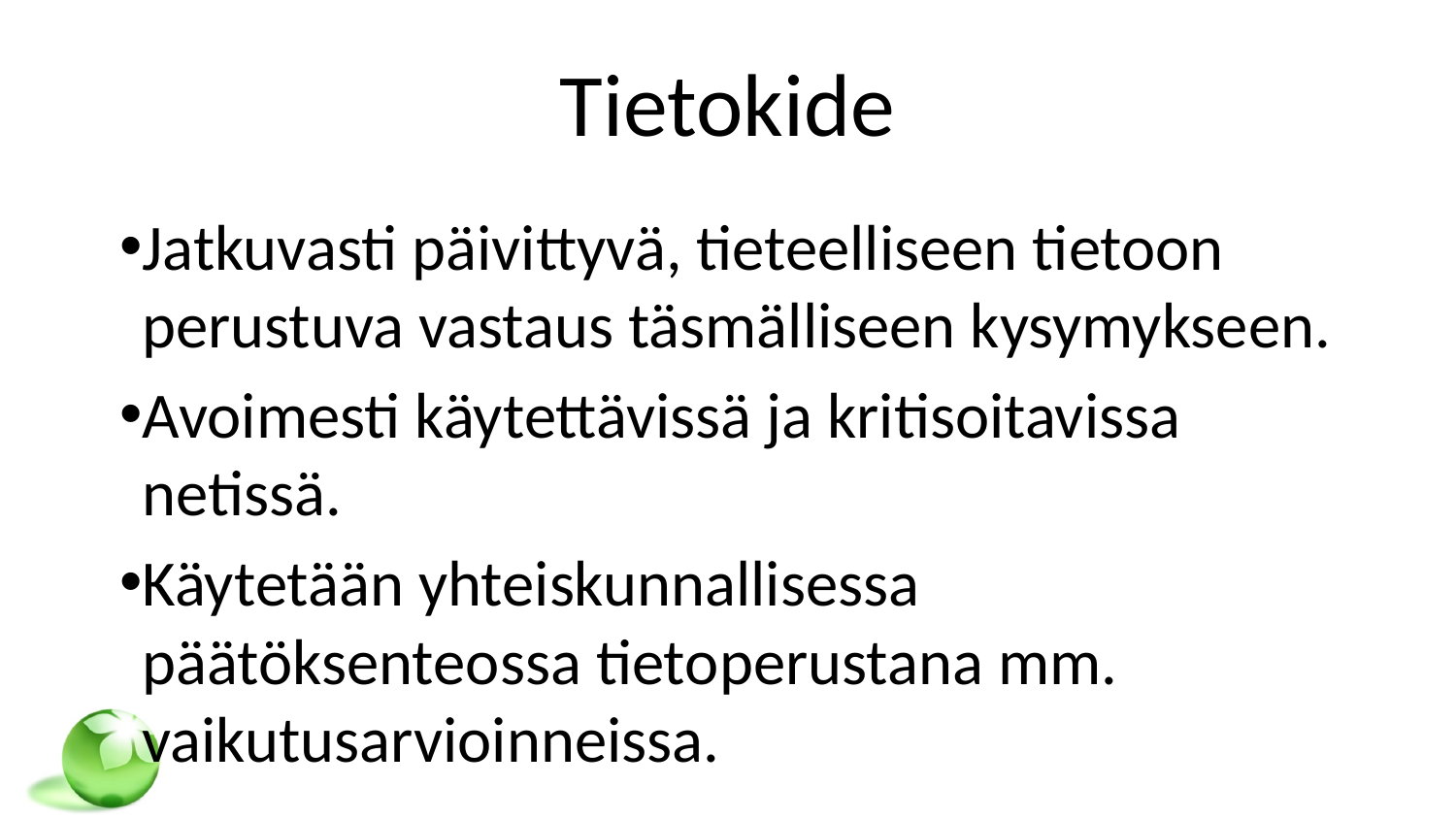

# Tietokide
Jatkuvasti päivittyvä, tieteelliseen tietoon perustuva vastaus täsmälliseen kysymykseen.
Avoimesti käytettävissä ja kritisoitavissa netissä.
Käytetään yhteiskunnallisessa päätöksenteossa tietoperustana mm. vaikutusarvioinneissa.